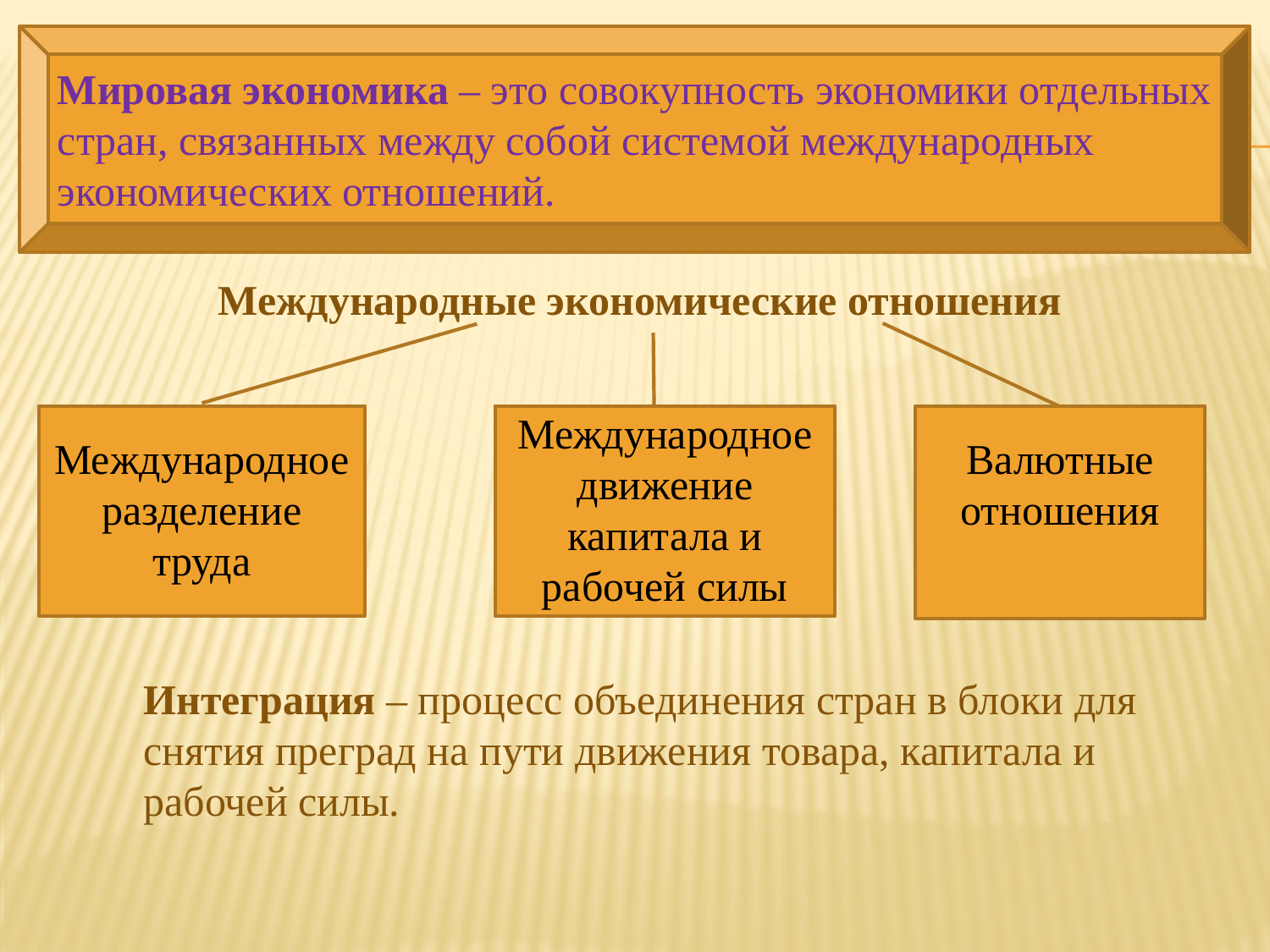

Мировая экономика – это совокупность экономики отдельных стран, связанных между собой системой международных экономических отношений.
 Международные экономические отношения

Международное движение капитала и рабочей силы

Международное разделение труда
Валютные отношения
Интеграция – процесс объединения стран в блоки для снятия преград на пути движения товара, капитала и рабочей силы.